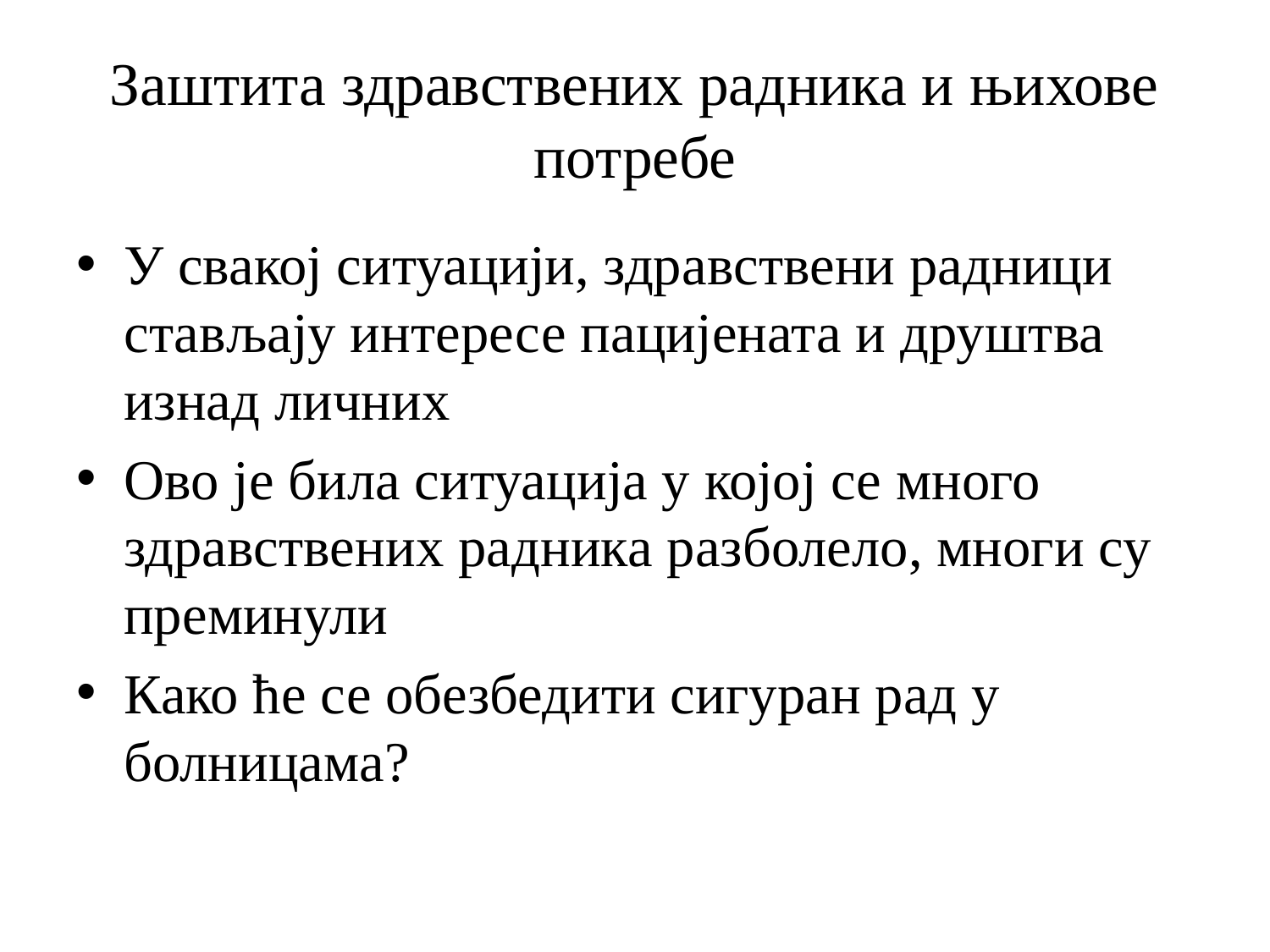

# Заштита здравствених радника и њихове потребе
У свакој ситуацији, здравствени радници стављају интересе пацијената и друштва изнад личних
Ово је била ситуација у којој се много здравствених радника разболело, многи су преминули
Како ће се обезбедити сигуран рад у болницама?